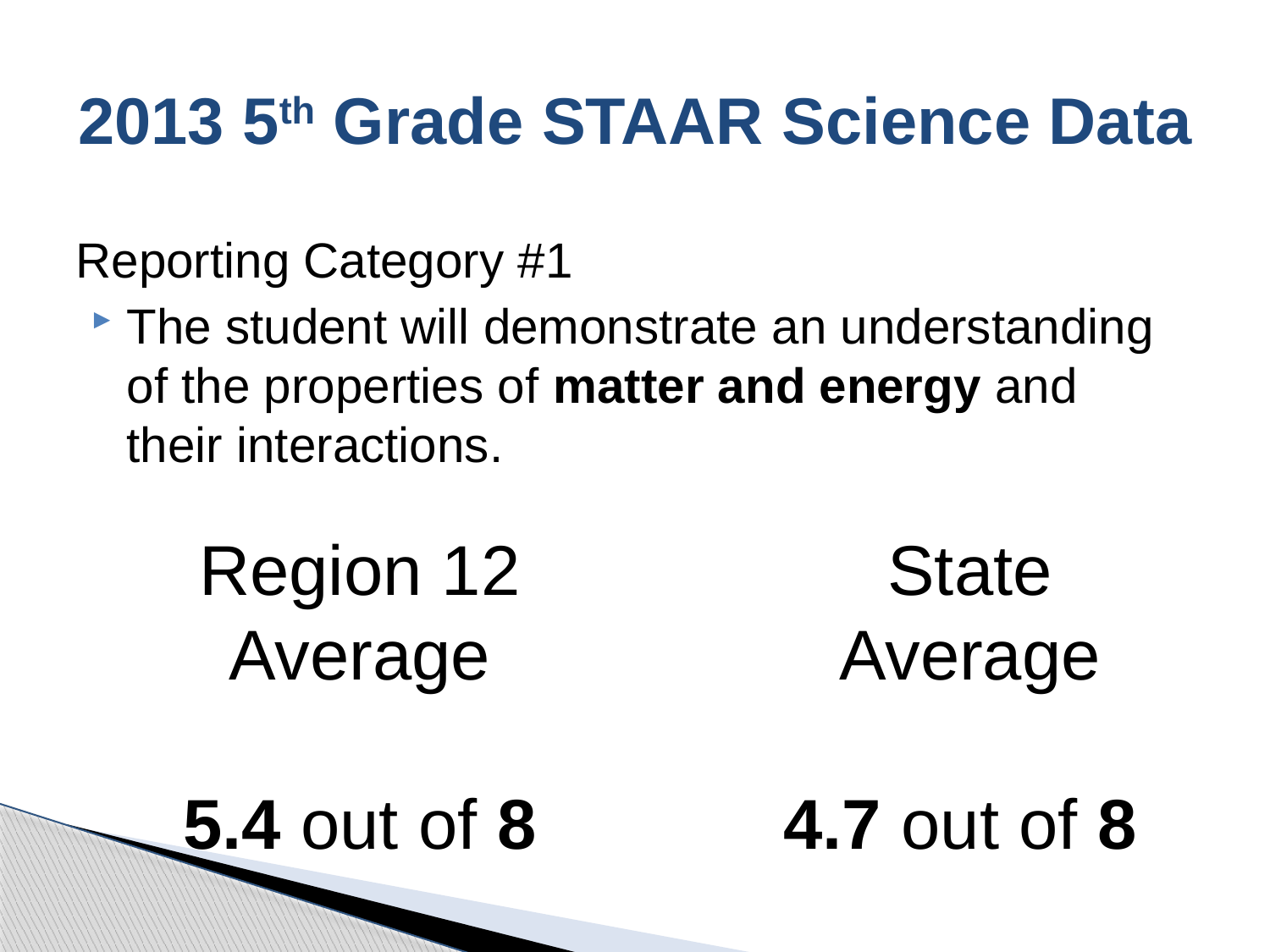

# 2013 5th Grade STAAR Science Data
Reporting Category #1
The student will demonstrate an understanding of the properties of matter and energy and their interactions.
Region 12 Average

5.4 out of 8
State Average

4.7 out of 8